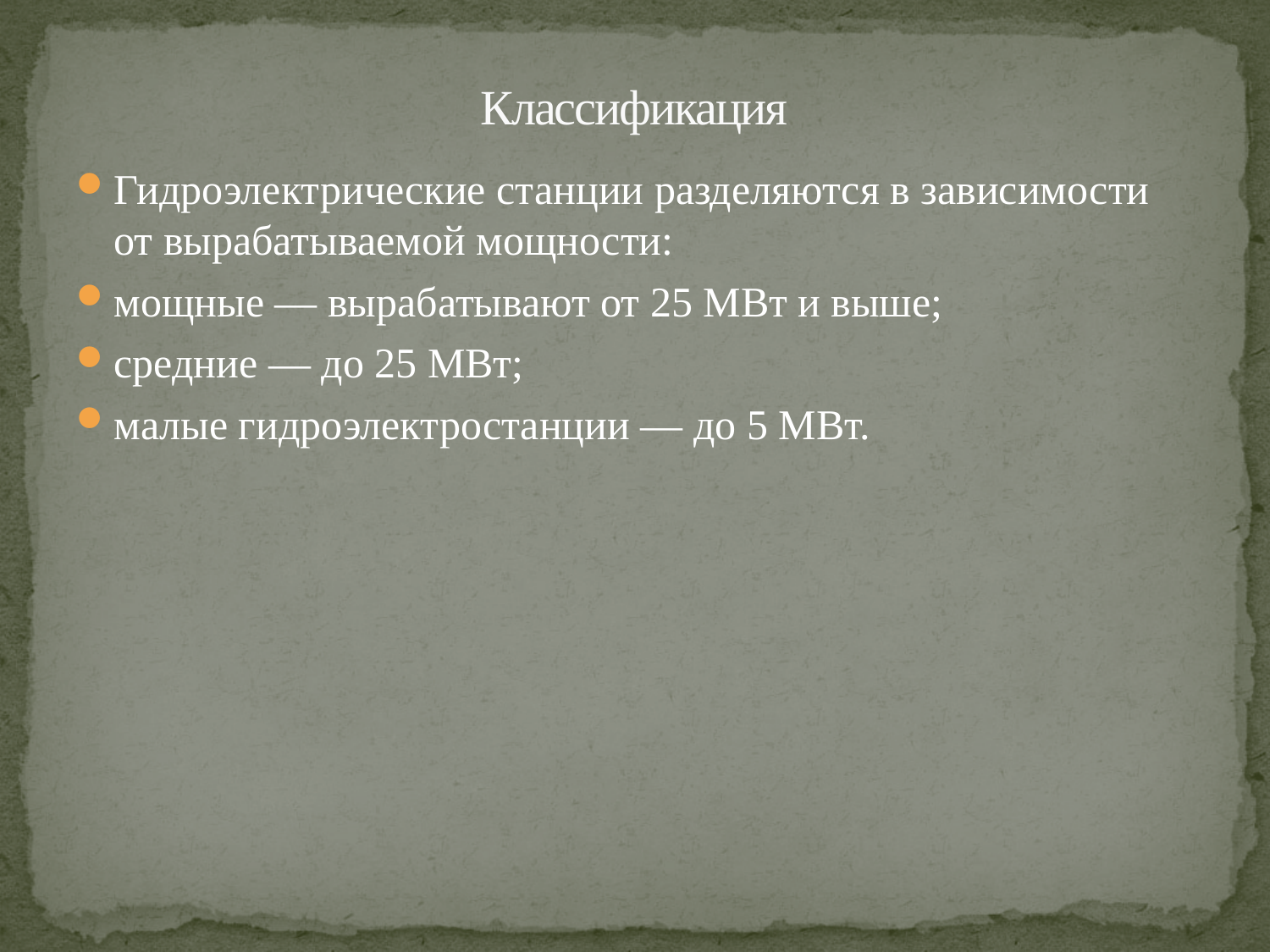

# Классификация
Гидроэлектрические станции разделяются в зависимости от вырабатываемой мощности:
мощные — вырабатывают от 25 МВт и выше;
средние — до 25 МВт;
малые гидроэлектростанции — до 5 МВт.